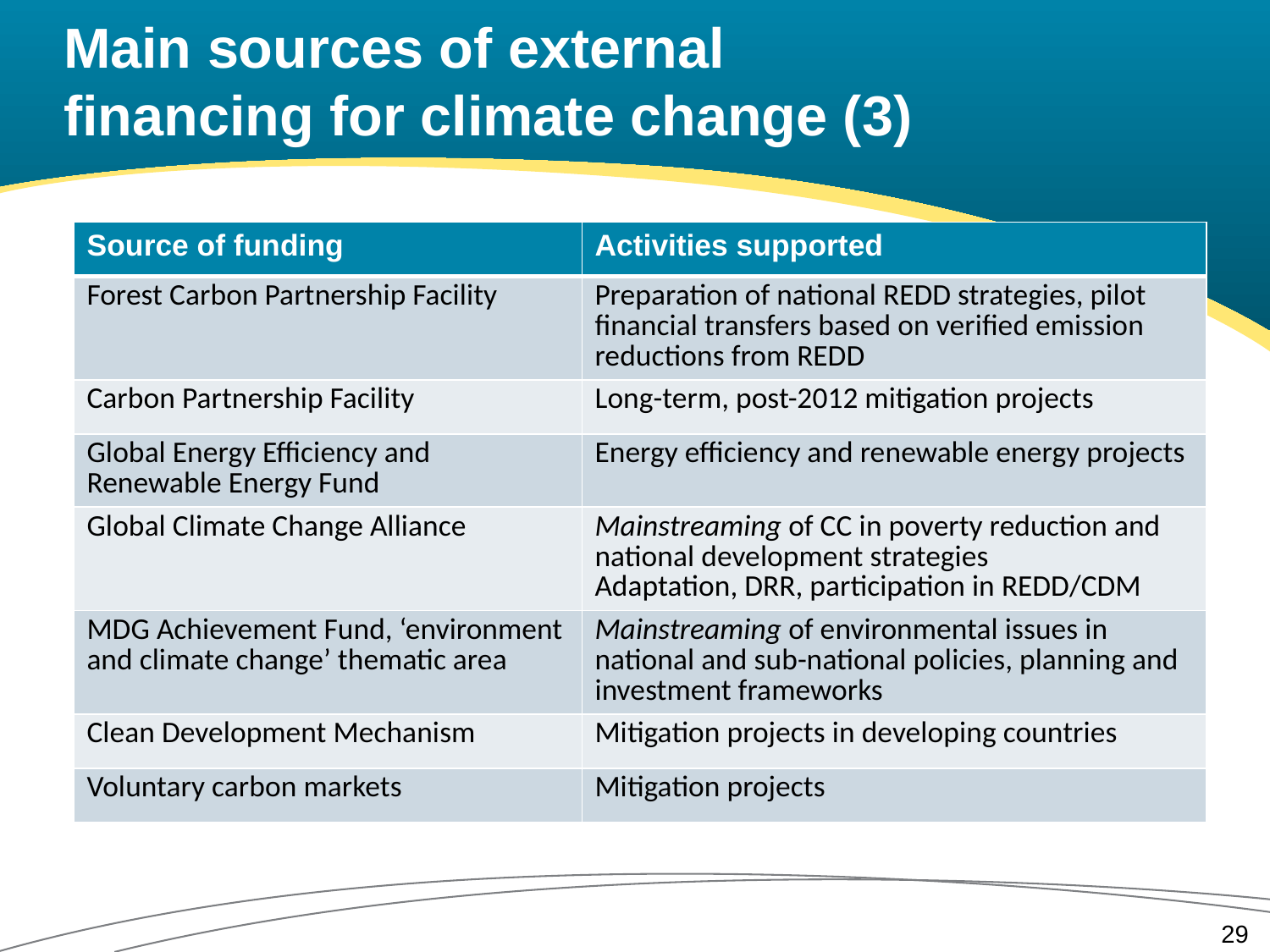

# Main sources of external financing for climate change (3)
| Source of funding | Activities supported |
| --- | --- |
| Forest Carbon Partnership Facility | Preparation of national REDD strategies, pilot financial transfers based on verified emission reductions from REDD |
| Carbon Partnership Facility | Long-term, post-2012 mitigation projects |
| Global Energy Efficiency and Renewable Energy Fund | Energy efficiency and renewable energy projects |
| Global Climate Change Alliance | Mainstreaming of CC in poverty reduction and national development strategies Adaptation, DRR, participation in REDD/CDM |
| MDG Achievement Fund, ‘environment and climate change’ thematic area | Mainstreaming of environmental issues in national and sub-national policies, planning and investment frameworks |
| Clean Development Mechanism | Mitigation projects in developing countries |
| Voluntary carbon markets | Mitigation projects |
29